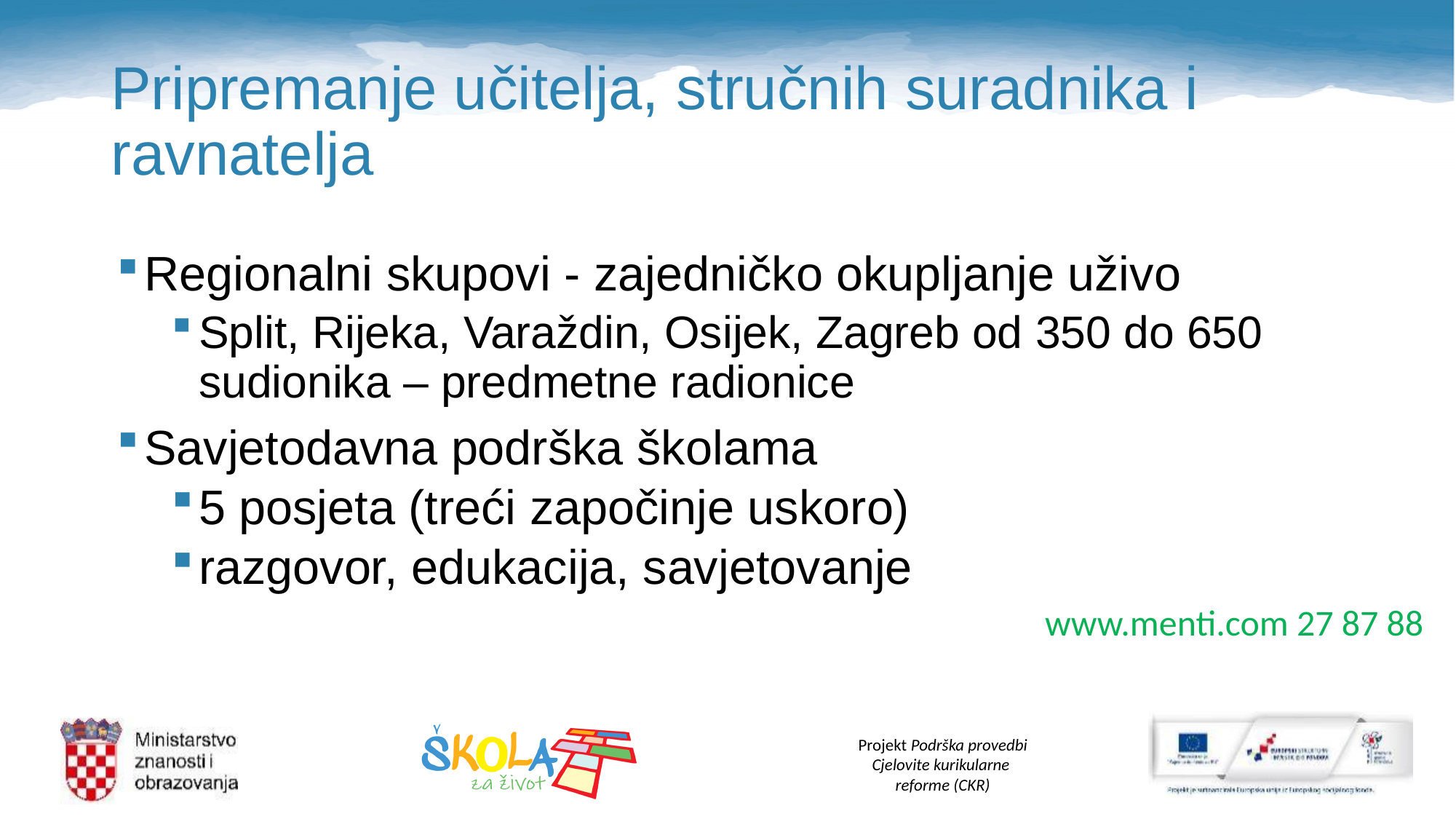

# Pripremanje učitelja, stručnih suradnika i ravnatelja
Regionalni skupovi - zajedničko okupljanje uživo
Split, Rijeka, Varaždin, Osijek, Zagreb od 350 do 650 sudionika – predmetne radionice
Savjetodavna podrška školama
5 posjeta (treći započinje uskoro)
razgovor, edukacija, savjetovanje
www.menti.com 27 87 88